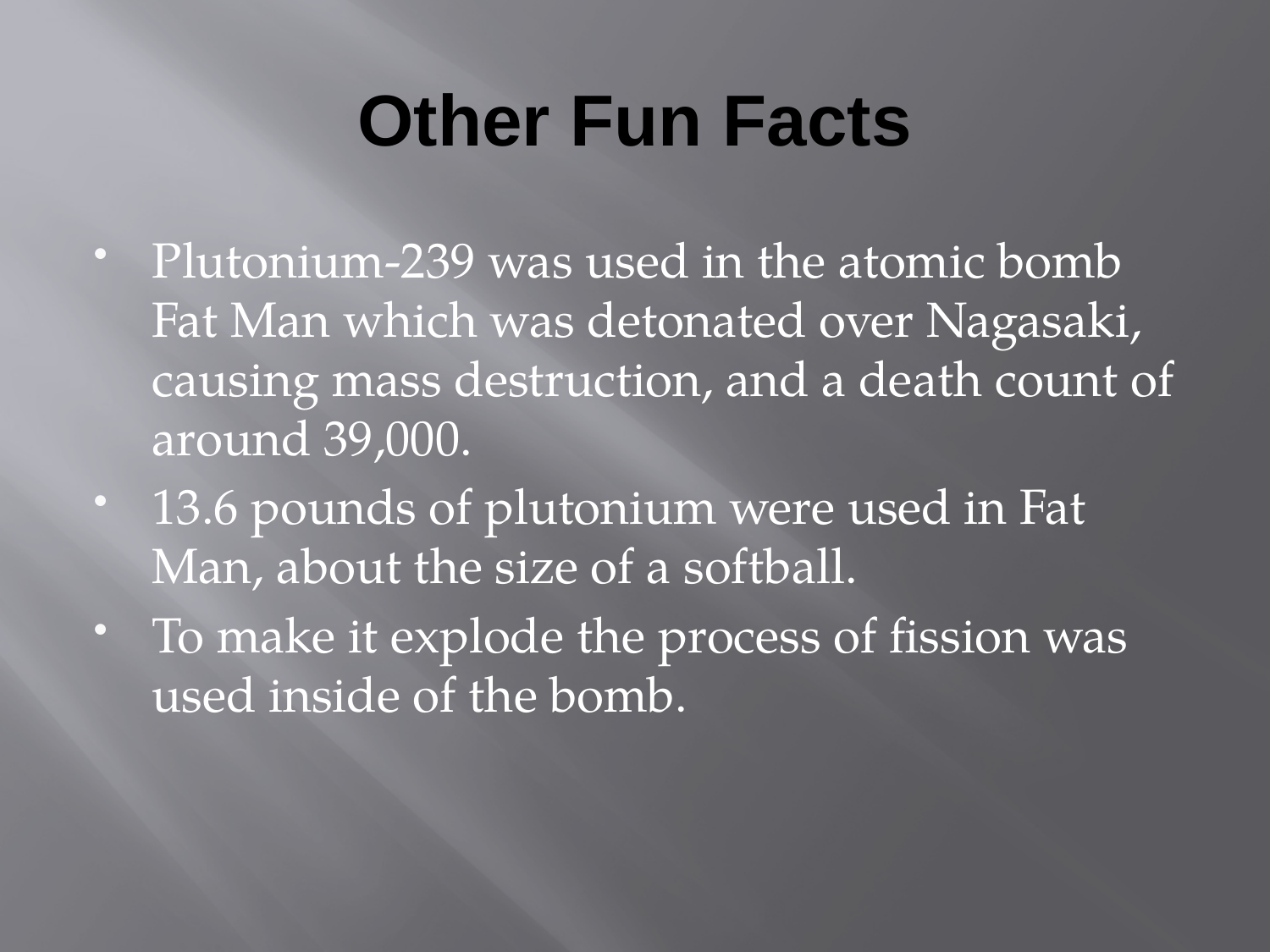

# Other Fun Facts
Plutonium-239 was used in the atomic bomb Fat Man which was detonated over Nagasaki, causing mass destruction, and a death count of around 39,000.
13.6 pounds of plutonium were used in Fat Man, about the size of a softball.
To make it explode the process of fission was used inside of the bomb.